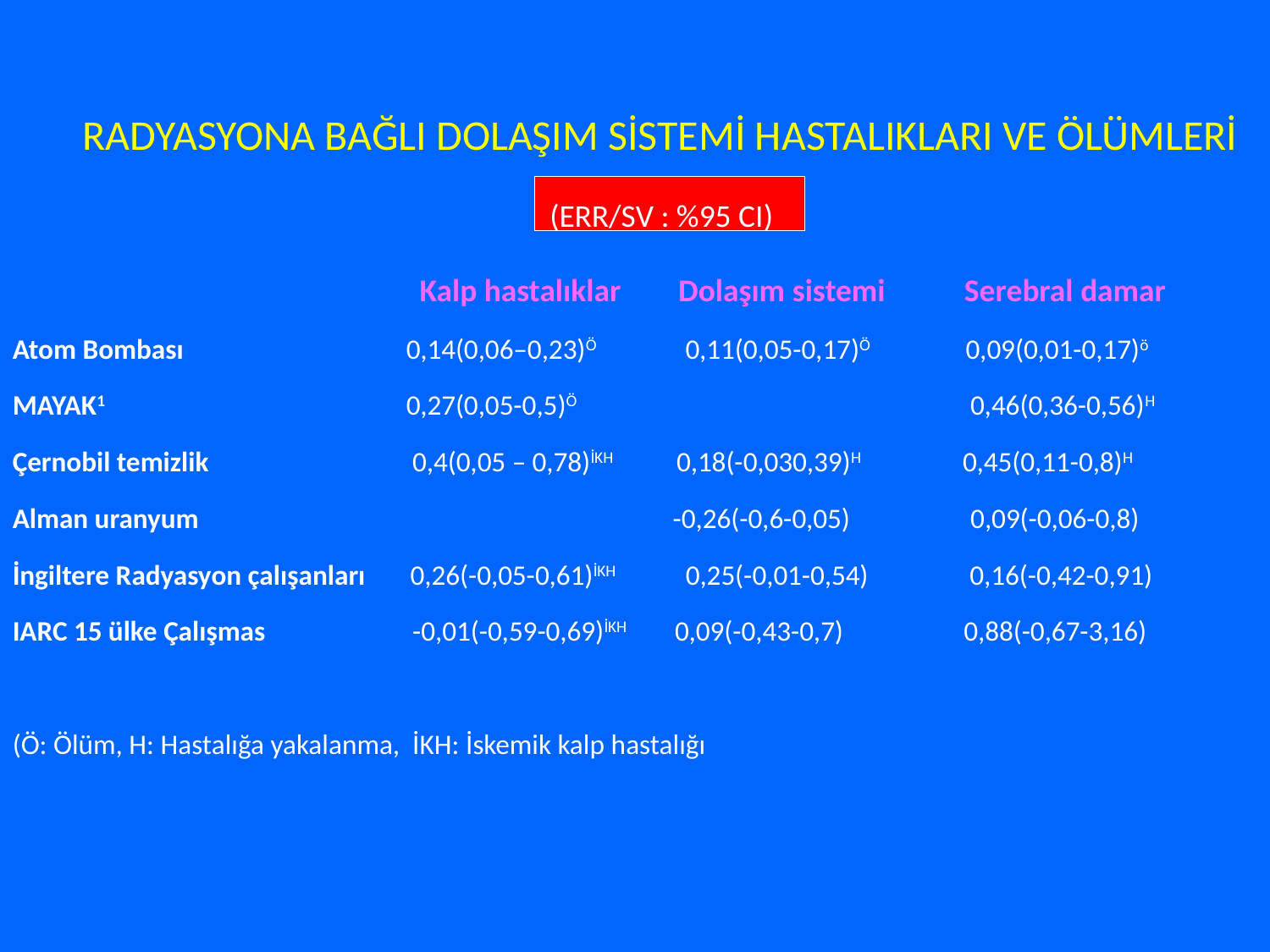

RADYASYONA BAĞLI DOLAŞIM SİSTEMİ HASTALIKLARI VE ÖLÜMLERİ
(ERR/SV : %95 CI)
	                  Kalp hastalıklar        Dolaşım sistemi           Serebral damar
Atom Bombası           		  0,14(0,06–0,23)Ö              0,11(0,05-0,17)Ö               0,09(0,01-0,17)ö
MAYAK1                   		  0,27(0,05-0,5)Ö                                                              0,46(0,36-0,56)H
Çernobil temizlik     		   0,4(0,05 – 0,78)İKH          0,18(-0,030,39)H                0,45(0,11-0,8)H
Alman uranyum                                               		    -0,26(-0,6-0,05)                   0,09(-0,06-0,8)
İngiltere Radyasyon çalışanları       0,26(-0,05-0,61)İKH           0,25(-0,01-0,54)                0,16(-0,42-0,91)
IARC 15 ülke Çalışmas	  	   -0,01(-0,59-0,69)İKH        0,09(-0,43-0,7)                   0,88(-0,67-3,16)

(Ö: Ölüm, H: Hastalığa yakalanma,  İKH: İskemik kalp hastalığı